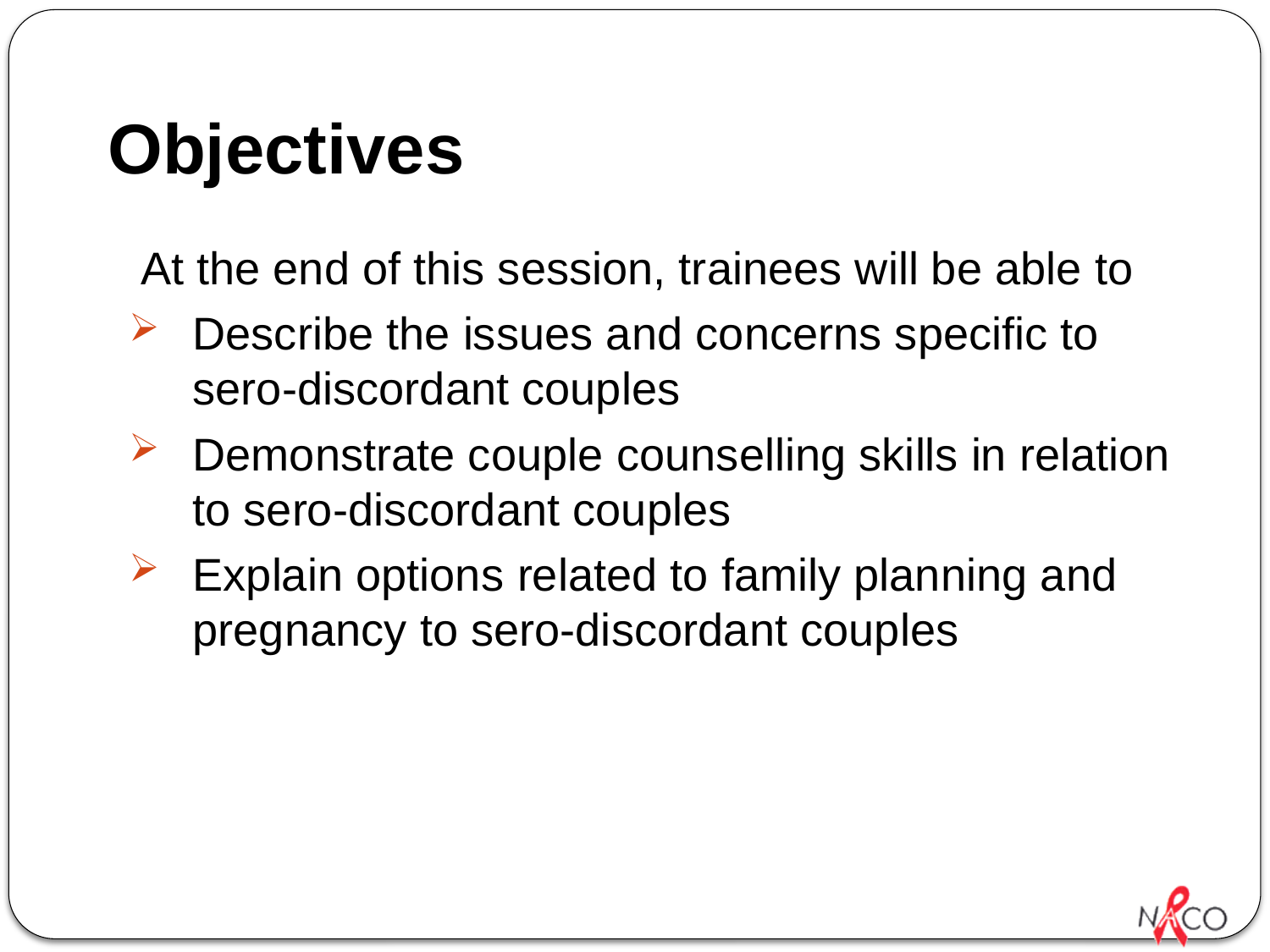

# Objectives
At the end of this session, trainees will be able to
Describe the issues and concerns specific to sero-discordant couples
Demonstrate couple counselling skills in relation to sero-discordant couples
Explain options related to family planning and pregnancy to sero-discordant couples